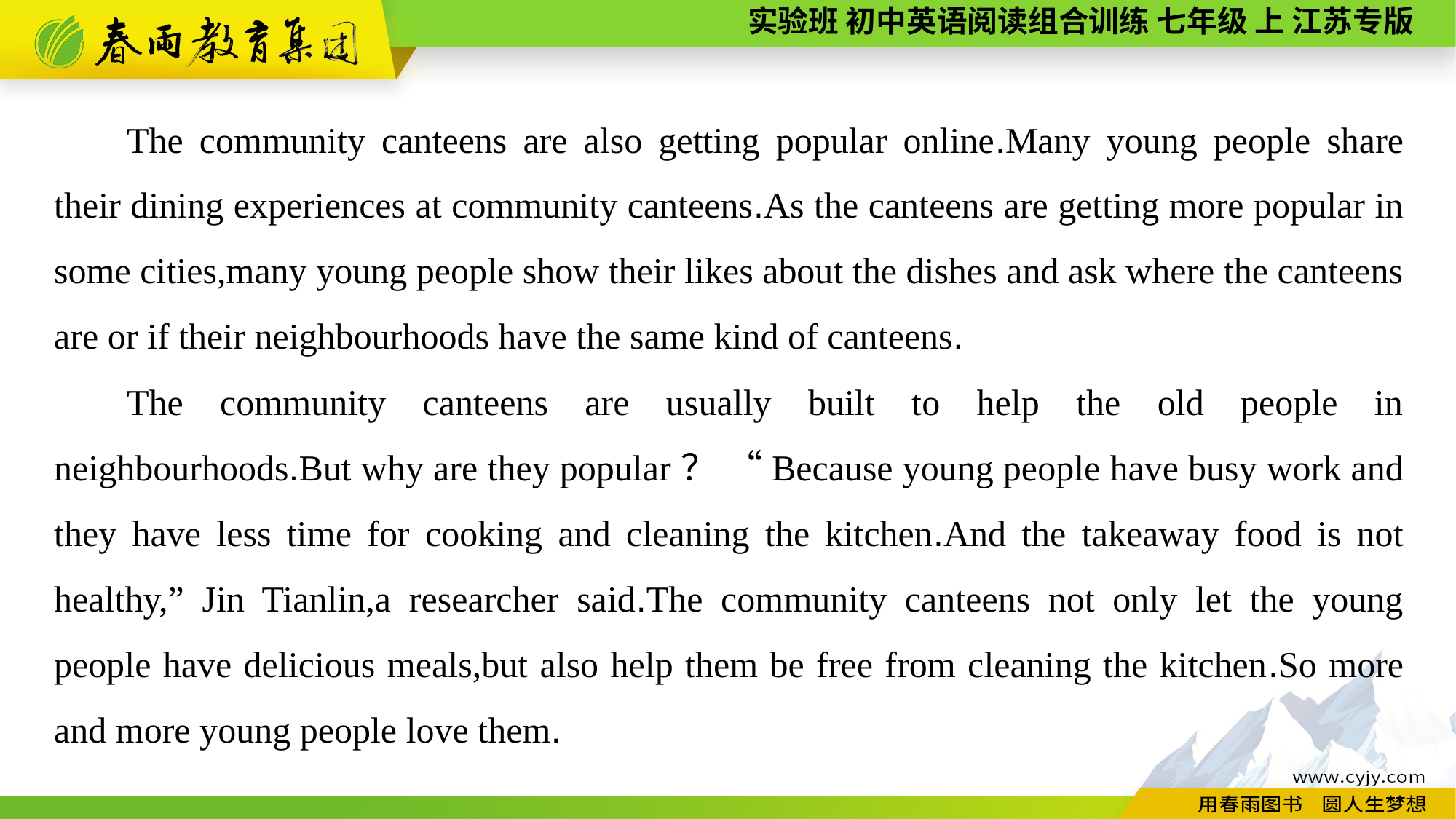

The community canteens are also getting popular online.Many young people share their dining experiences at community canteens.As the canteens are getting more popular in some cities,many young people show their likes about the dishes and ask where the canteens are or if their neighbourhoods have the same kind of canteens.
The community canteens are usually built to help the old people in neighbourhoods.But why are they popular？ “Because young people have busy work and they have less time for cooking and cleaning the kitchen.And the takeaway food is not healthy,” Jin Tianlin,a researcher said.The community canteens not only let the young people have delicious meals,but also help them be free from cleaning the kitchen.So more and more young people love them.